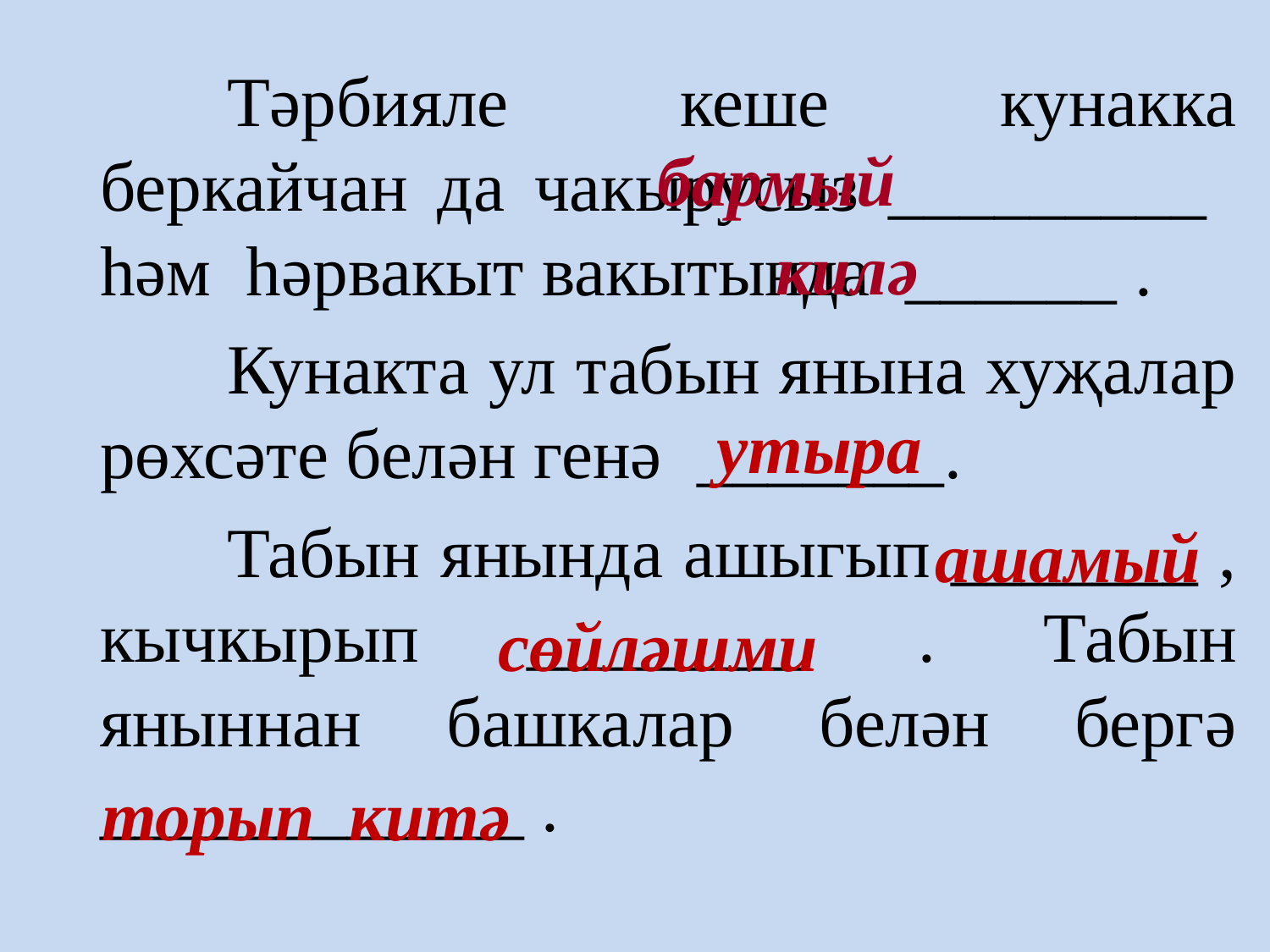

Тәрбияле кеше кунакка беркайчан да чакырусыз _________  һәм  һәрвакыт вакытында  ______ .
		Кунакта ул табын янына хуҗалар рөхсәте белән генә  _______.
		Табын янында ашыгып _______ , кычкырып ________ . Табын яныннан башкалар белән бергә ____________ .
бармый
килә
утыра
ашамый
сөйләшми
торып  китә